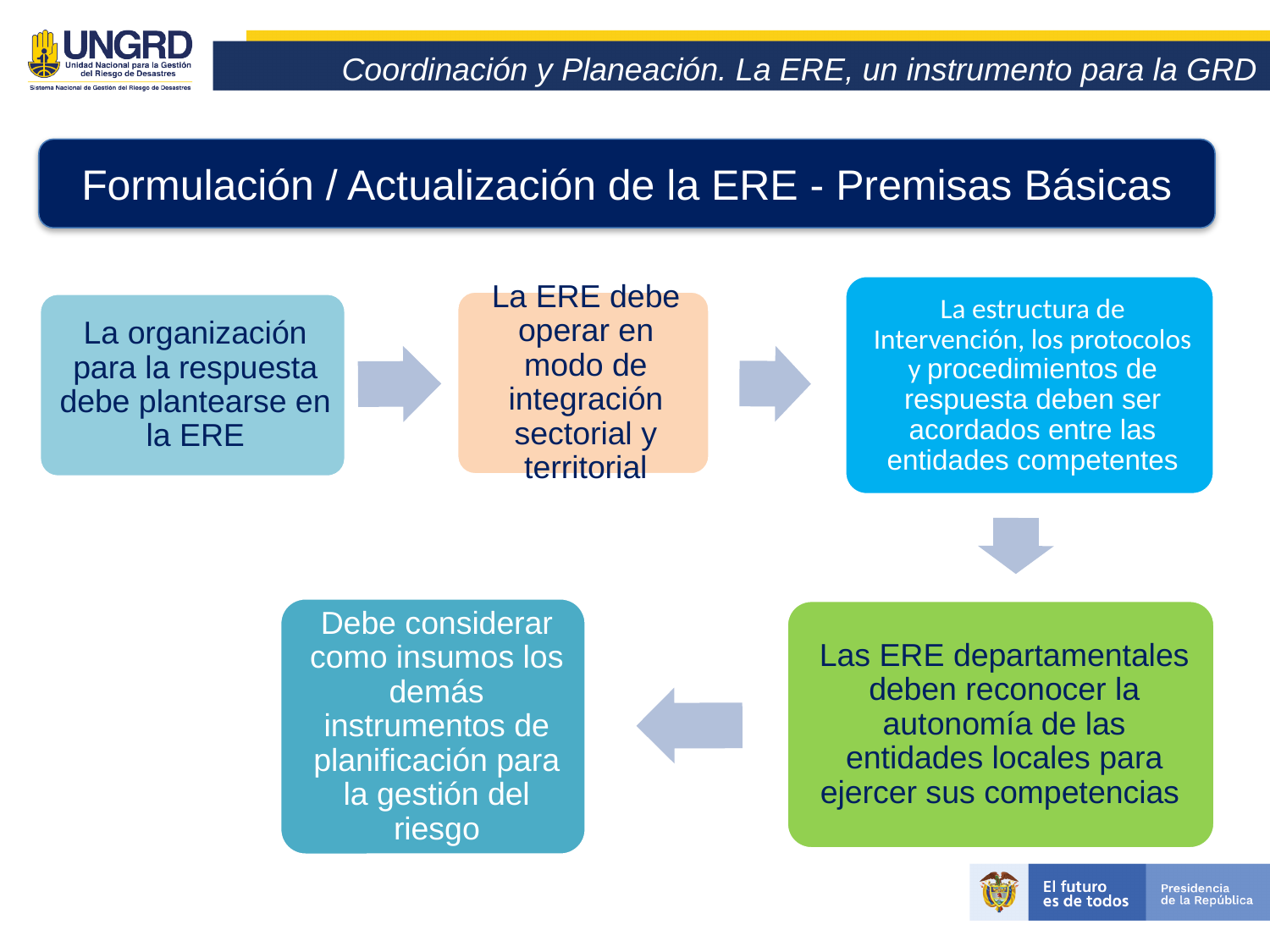

Coordinación y Planeación. La ERE, un instrumento para la GRD
Formulación / Actualización de la ERE - Premisas Básicas
La organización para la respuesta debe plantearse en la ERE

La ERE debe operar en modo de integración sectorial y territorial

La estructura de Intervención, los protocolos y procedimientos de respuesta deben ser acordados entre las entidades competentes

Las ERE departamentales deben reconocer la autonomía de las entidades locales para ejercer sus competencias

Debe considerar como insumos los demás instrumentos de planificación para la gestión del riesgo